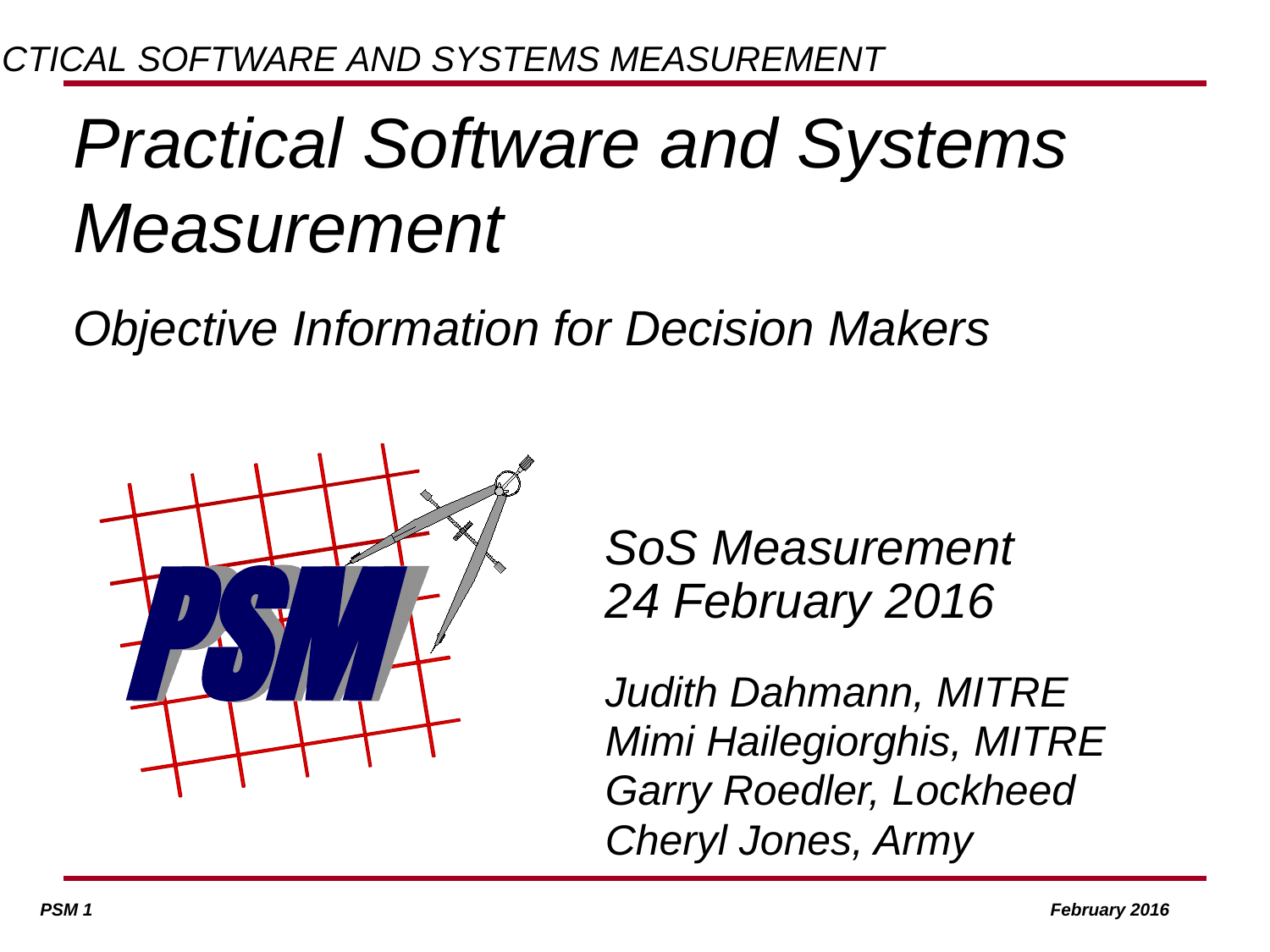

Practical Software and Systems Measurement
Objective Information for Decision Makers

PSM

SoS Measurement
24 February 2016

Judith Dahmann, MITRE
Mimi Hailegiorghis, MITRE
Garry Roedler, Lockheed
Cheryl Jones, Army